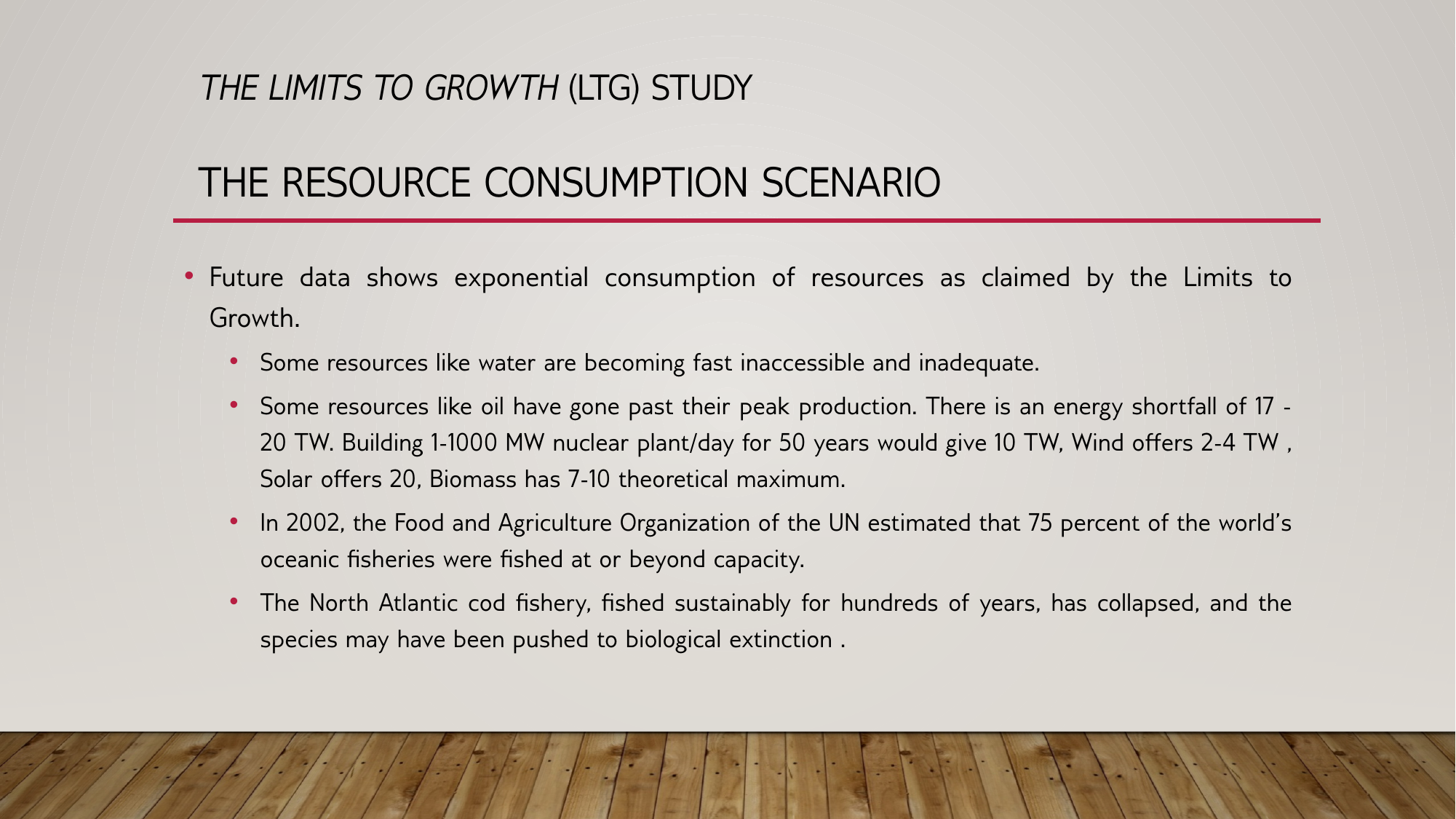

# The Limits to Growth (LTG) study The Resource Consumption Scenario
Future data shows exponential consumption of resources as claimed by the Limits to Growth.
Some resources like water are becoming fast inaccessible and inadequate.
Some resources like oil have gone past their peak production. There is an energy shortfall of 17 - 20 TW. Building 1-1000 MW nuclear plant/day for 50 years would give 10 TW, Wind offers 2-4 TW , Solar offers 20, Biomass has 7-10 theoretical maximum.
In 2002, the Food and Agriculture Organization of the UN estimated that 75 percent of the world’s oceanic fisheries were fished at or beyond capacity.
The North Atlantic cod fishery, fished sustainably for hundreds of years, has collapsed, and the species may have been pushed to biological extinction .